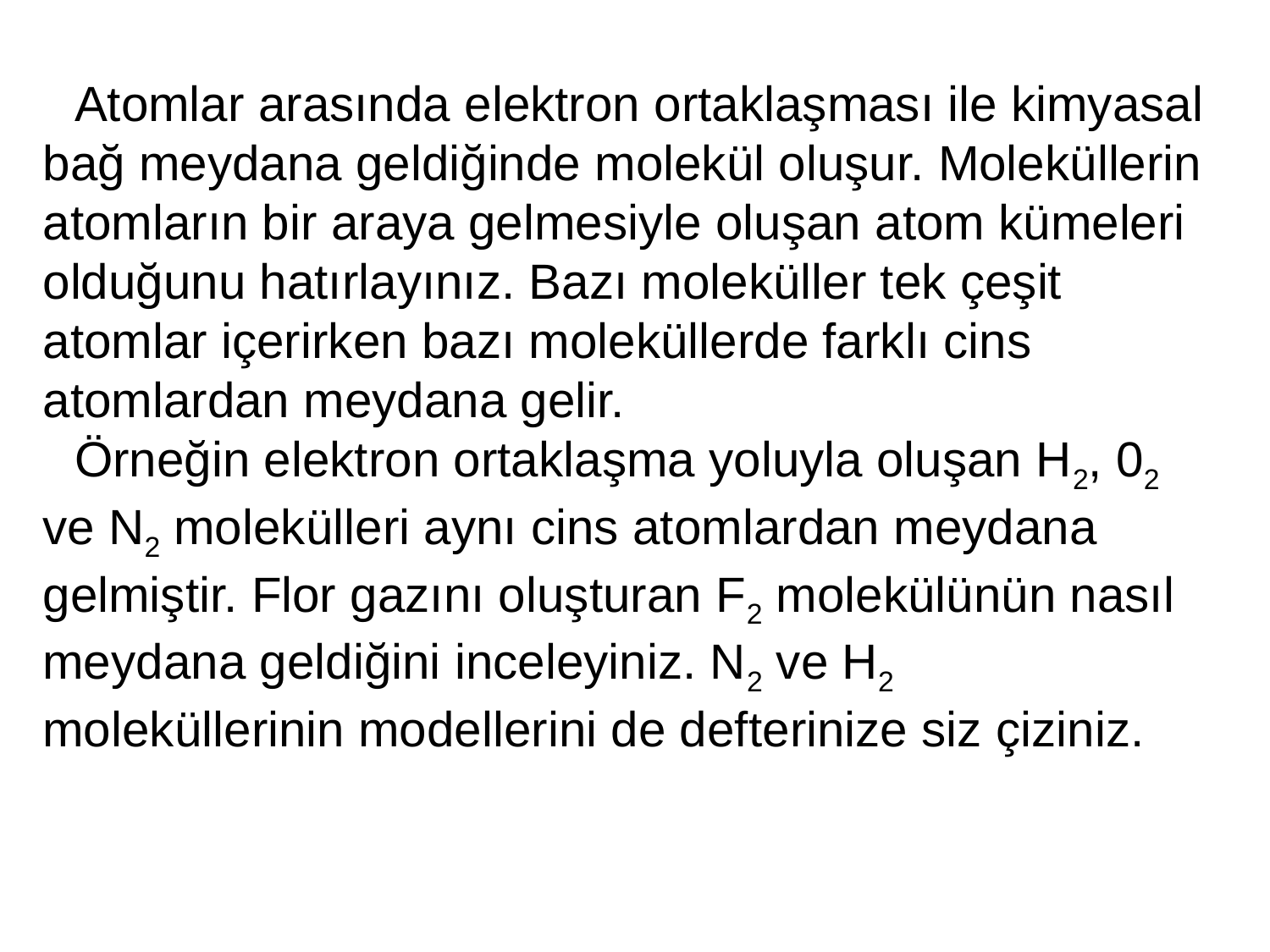

Atomlar arasında elektron ortaklaşması ile kimyasal bağ meydana geldiğinde molekül oluşur. Moleküllerin atomların bir araya gelmesiyle oluşan atom kümeleri olduğunu hatırlayınız. Bazı moleküller tek çeşit atomlar içerirken bazı moleküllerde farklı cins atomlardan meydana gelir.
Örneğin elektron ortaklaşma yoluyla oluşan H2, 02 ve N2 molekülleri aynı cins atomlardan meydana gelmiştir. Flor gazını oluşturan F2 molekülünün nasıl meydana geldiğini inceleyiniz. N2 ve H2 moleküllerinin modellerini de defterinize siz çiziniz.